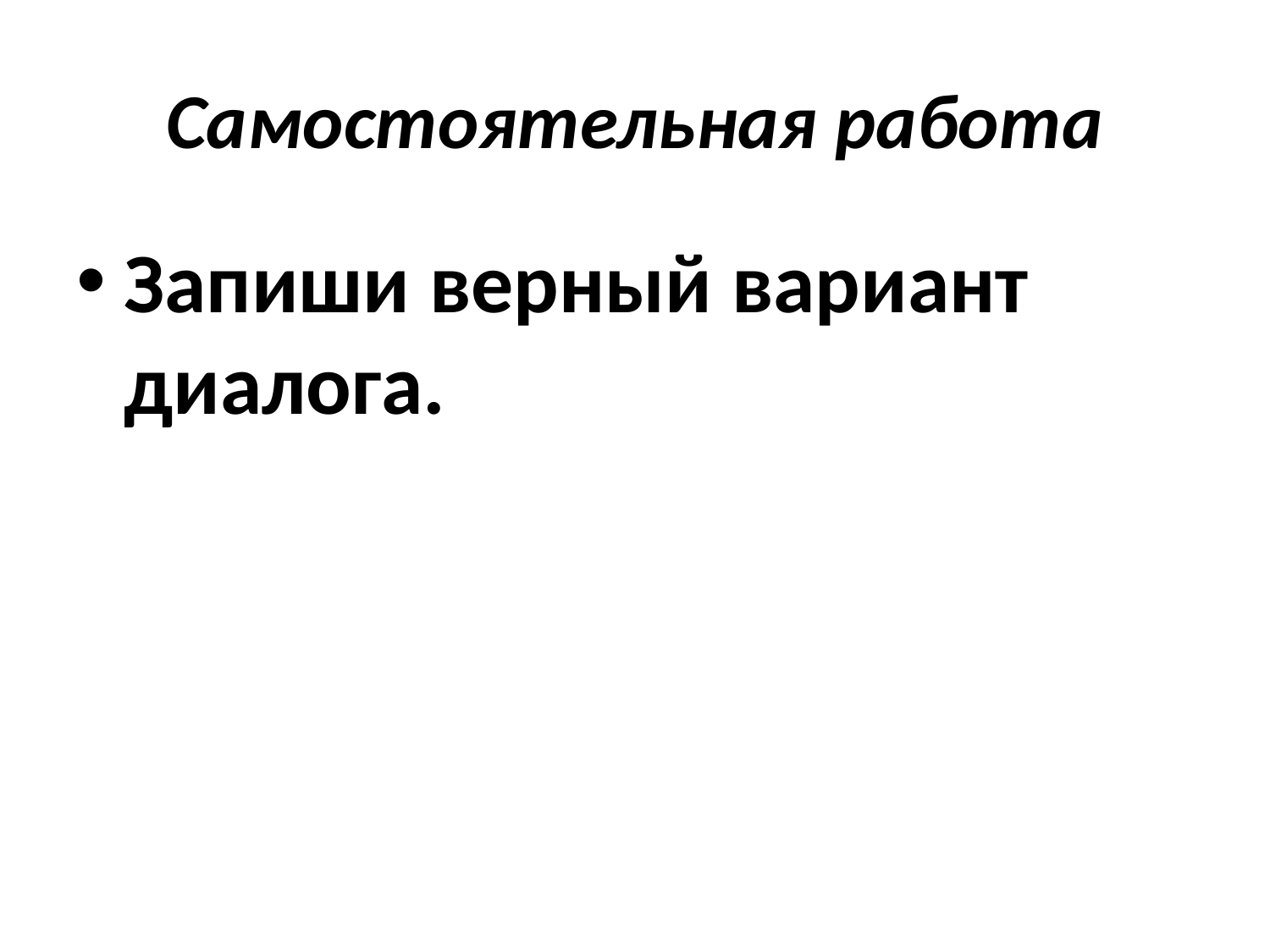

# Самостоятельная работа
Запиши верный вариант диалога.